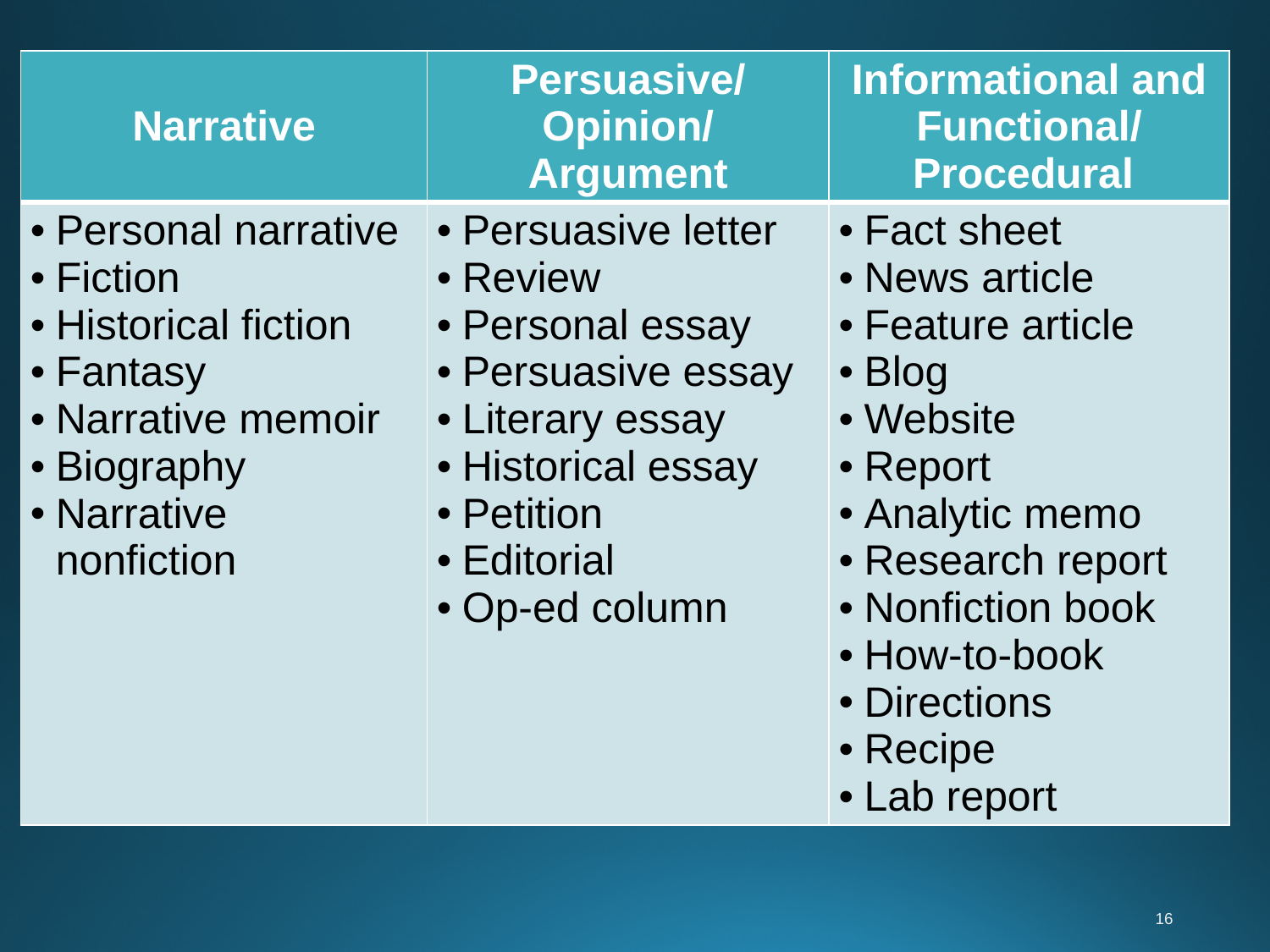

| Narrative | Persuasive/Opinion/ Argument | Informational and Functional/ Procedural |
| --- | --- | --- |
| Personal narrative Fiction Historical fiction Fantasy Narrative memoir Biography Narrative nonfiction | Persuasive letter Review Personal essay Persuasive essay Literary essay Historical essay Petition Editorial Op-ed column | Fact sheet News article Feature article Blog Website Report Analytic memo Research report Nonfiction book How-to-book Directions Recipe Lab report |

16